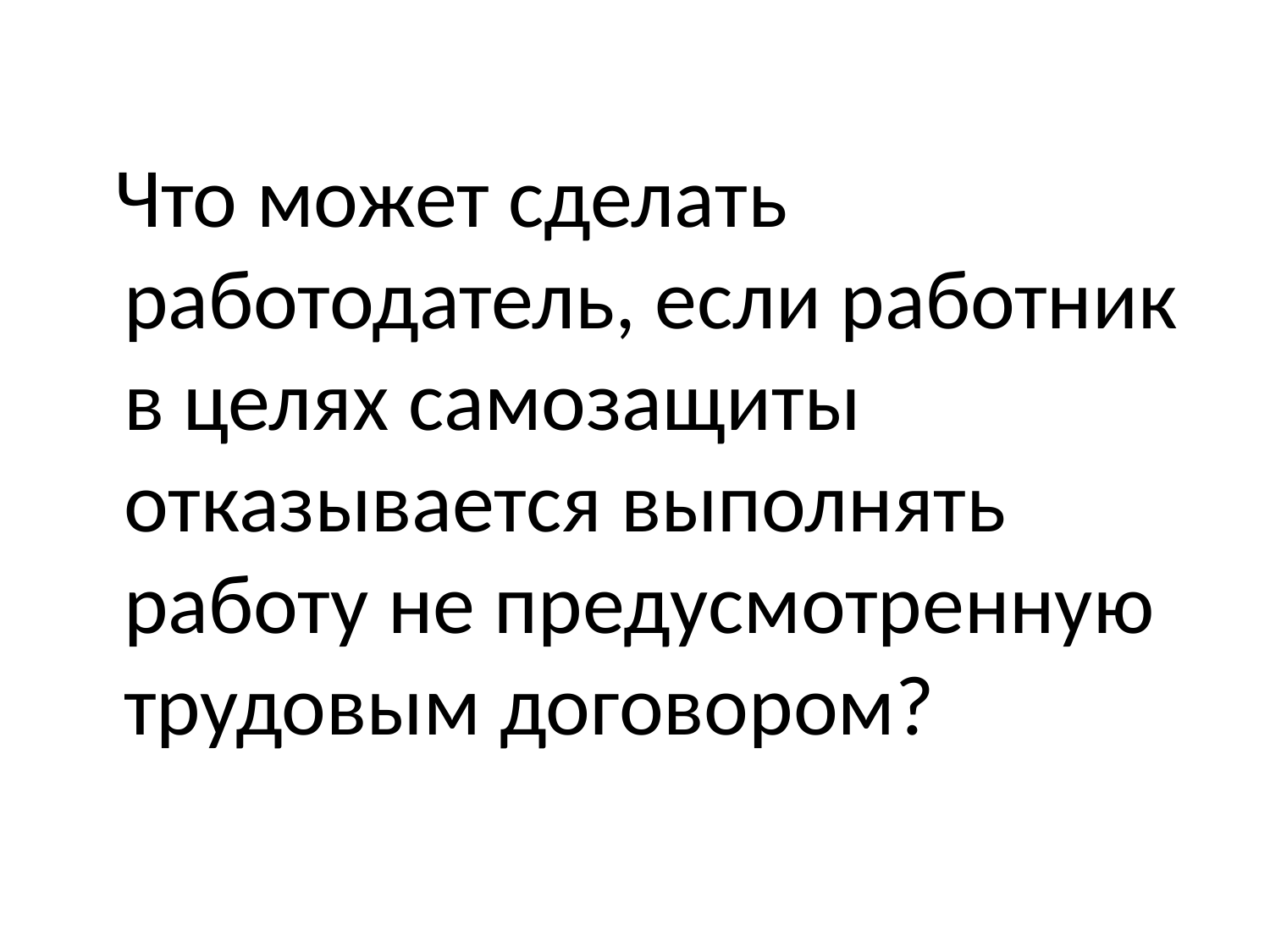

#
   Что может сделать работодатель, если работник в целях самозащиты отказывается выполнять работу не предусмотренную трудовым договором?